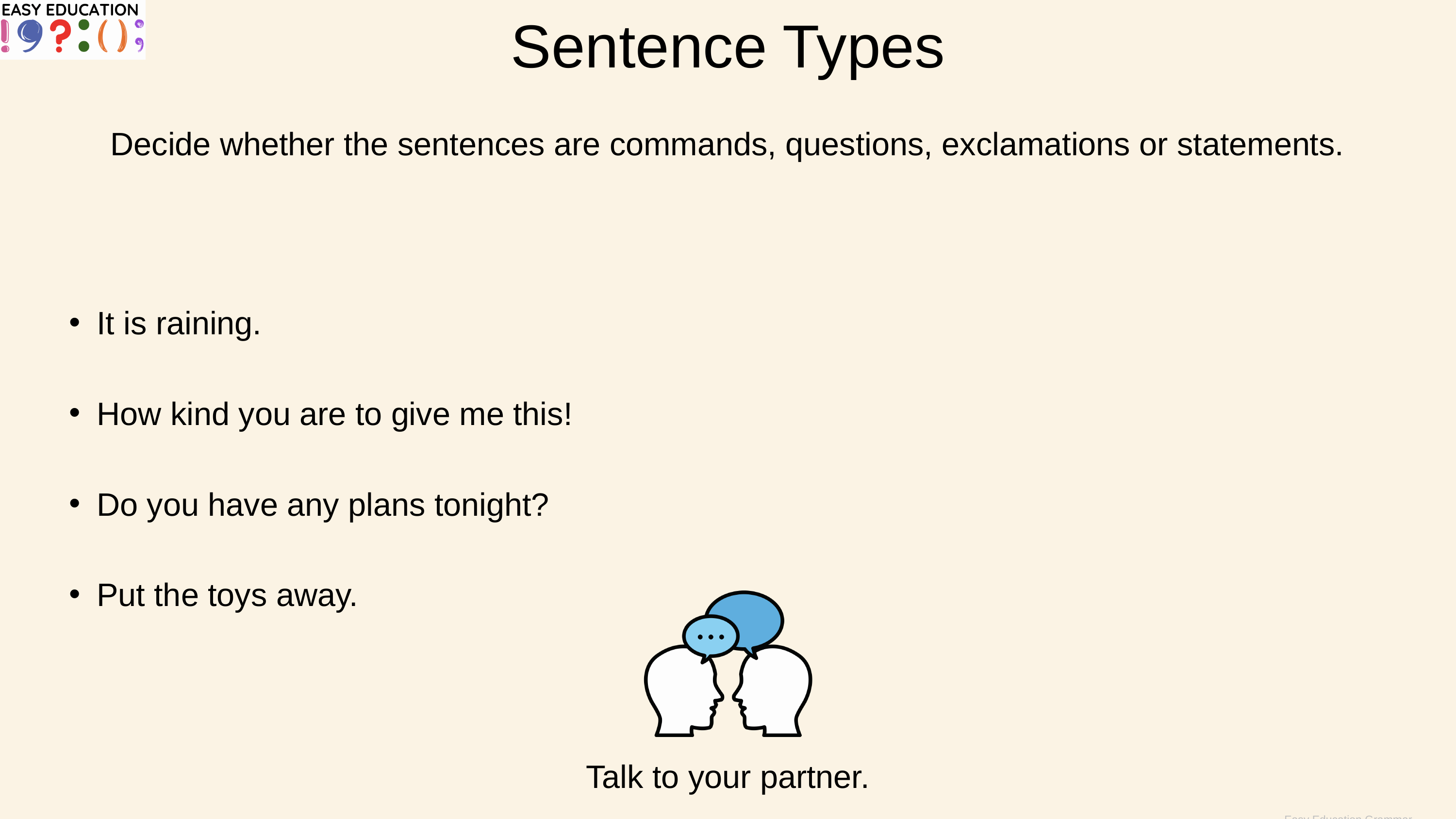

Sentence Types
Decide whether the sentences are commands, questions, exclamations or statements.
It is raining.

How kind you are to give me this!

Do you have any plans tonight?

Put the toys away.

Talk to your partner.